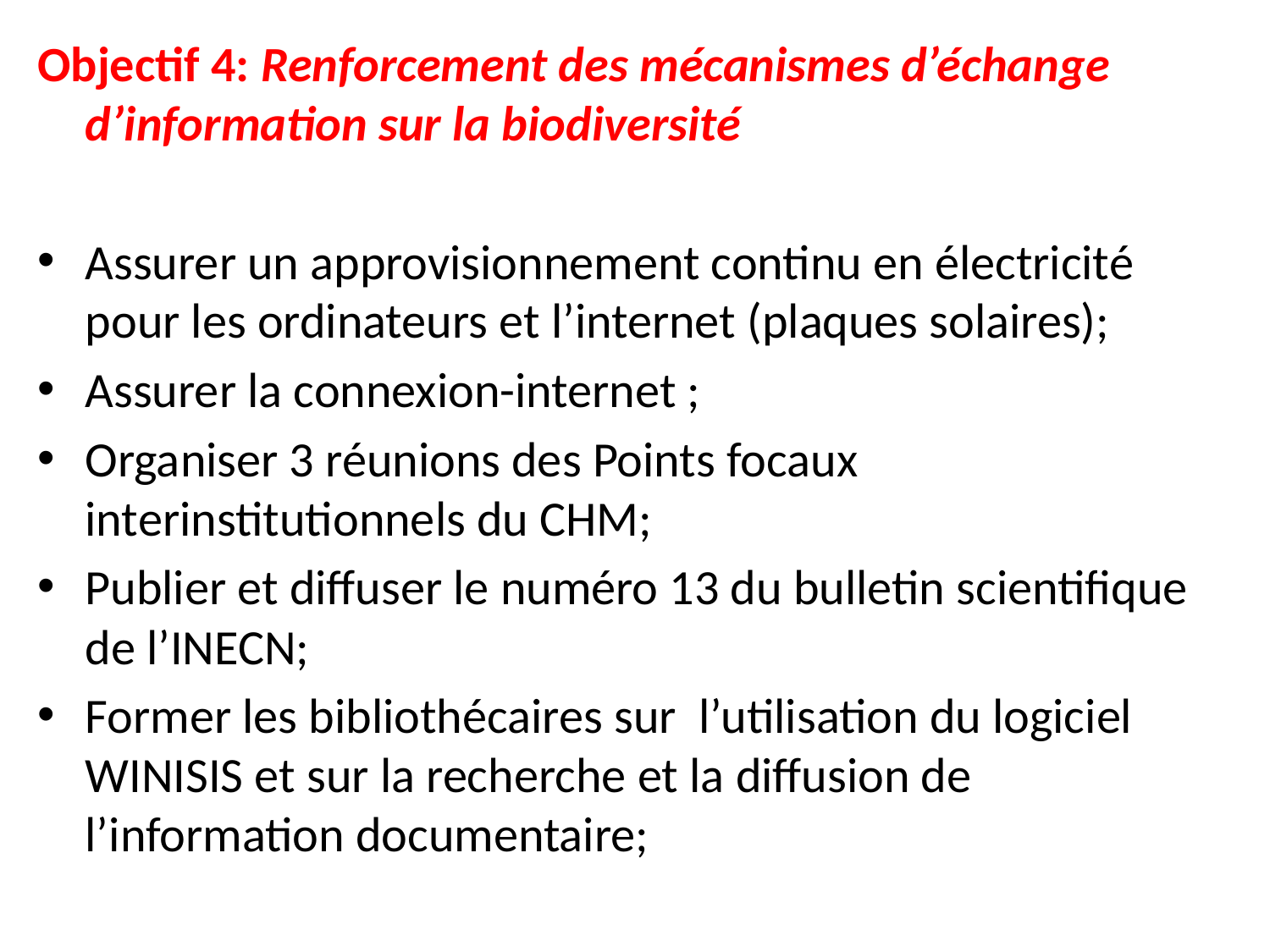

Objectif 4: Renforcement des mécanismes d’échange d’information sur la biodiversité

Assurer un approvisionnement continu en électricité pour les ordinateurs et l’internet (plaques solaires);
Assurer la connexion-internet ;
Organiser 3 réunions des Points focaux interinstitutionnels du CHM;
Publier et diffuser le numéro 13 du bulletin scientifique de l’INECN;
Former les bibliothécaires sur  l’utilisation du logiciel WINISIS et sur la recherche et la diffusion de l’information documentaire;